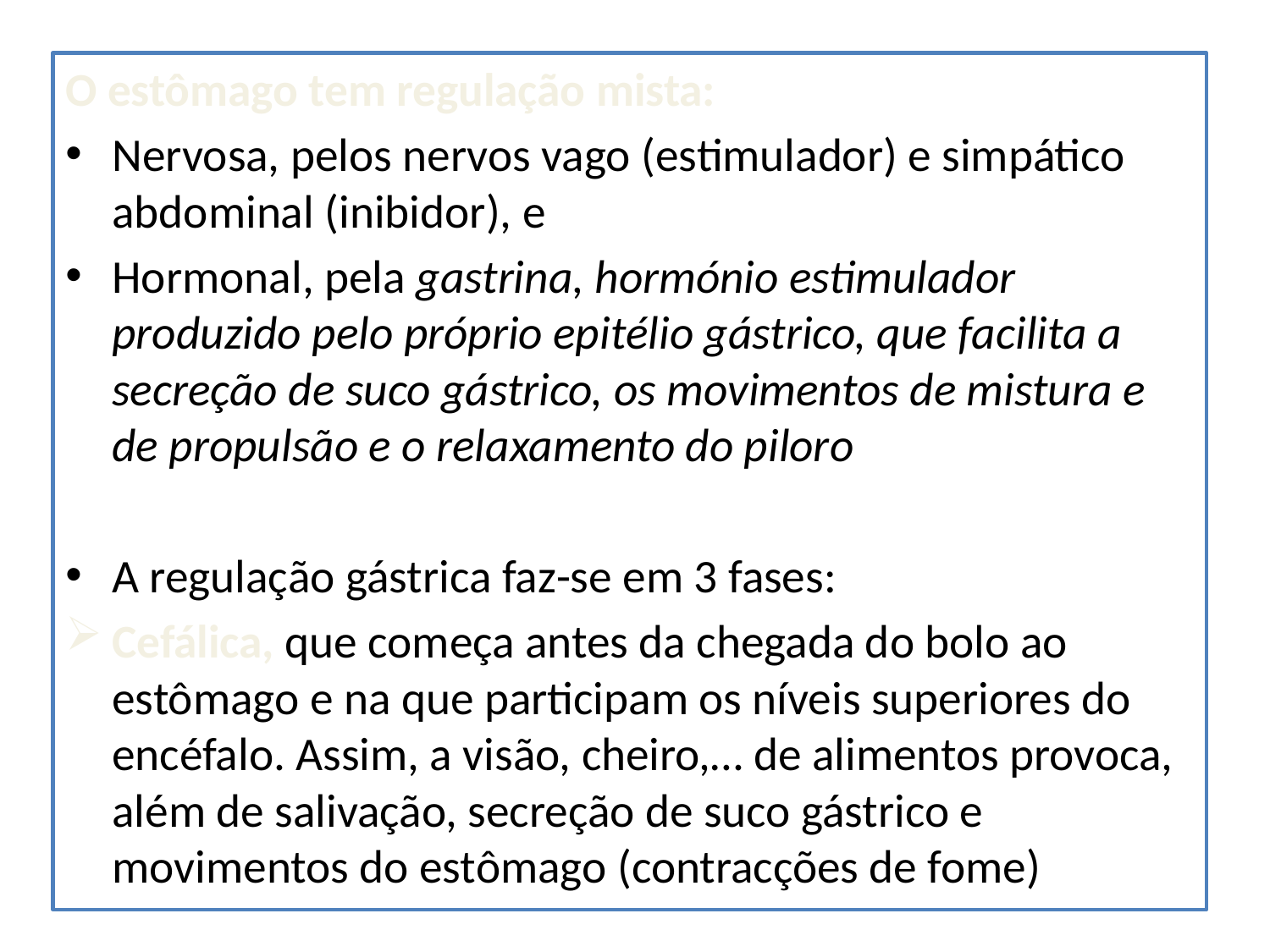

#
O estômago tem regulação mista:
Nervosa, pelos nervos vago (estimulador) e simpático abdominal (inibidor), e
Hormonal, pela gastrina, hormónio estimulador produzido pelo próprio epitélio gástrico, que facilita a secreção de suco gástrico, os movimentos de mistura e de propulsão e o relaxamento do piloro

A regulação gástrica faz-se em 3 fases:
Cefálica, que começa antes da chegada do bolo ao estômago e na que participam os níveis superiores do encéfalo. Assim, a visão, cheiro,… de alimentos provoca, além de salivação, secreção de suco gástrico e movimentos do estômago (contracções de fome)